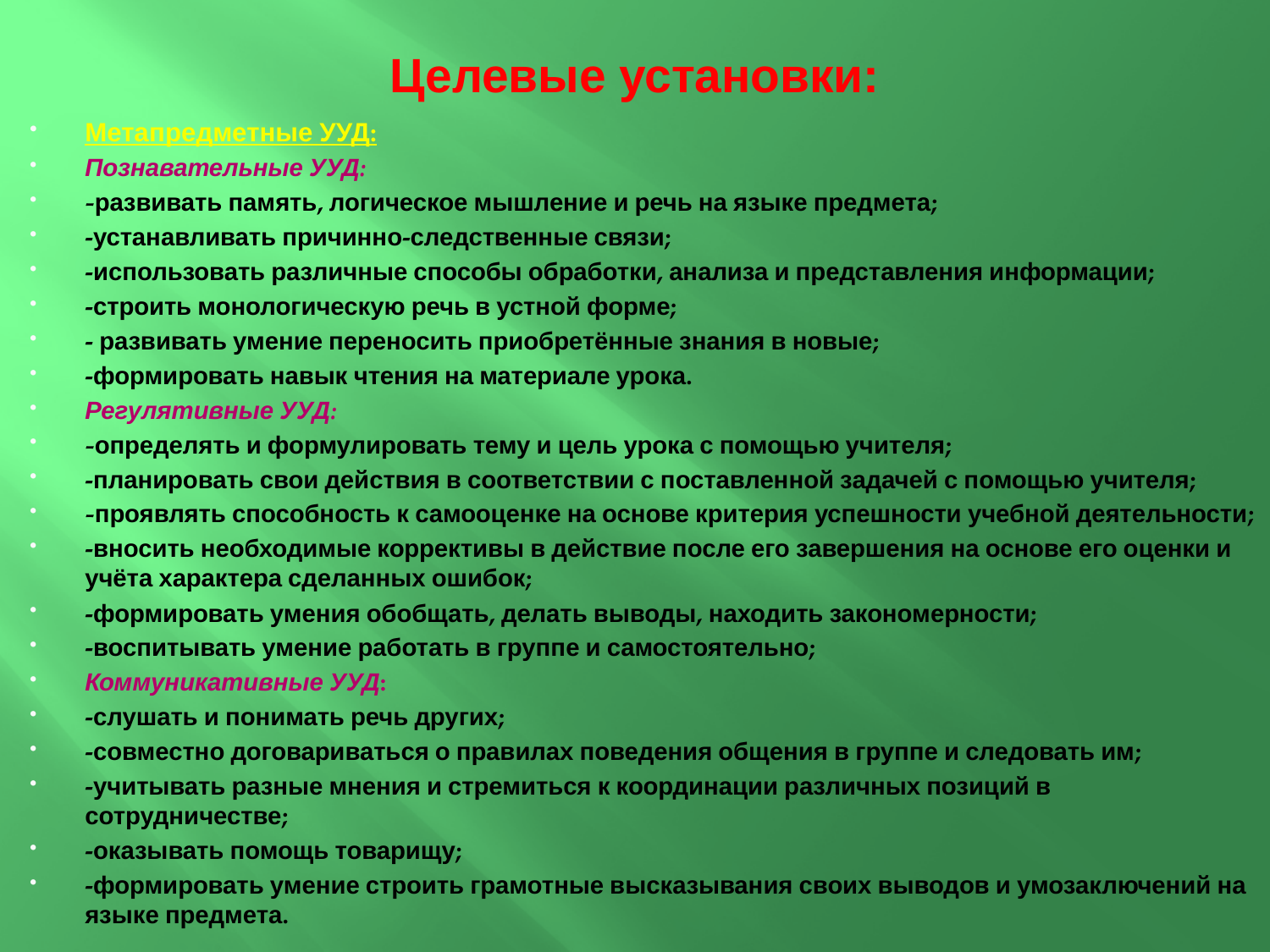

# Целевые установки:
Метапредметные УУД:
Познавательные УУД:
-развивать память, логическое мышление и речь на языке предмета;
-устанавливать причинно-следственные связи;
-использовать различные способы обработки, анализа и представления информации;
-строить монологическую речь в устной форме;
- развивать умение переносить приобретённые знания в новые;
-формировать навык чтения на материале урока.
Регулятивные УУД:
-определять и формулировать тему и цель урока с помощью учителя;
-планировать свои действия в соответствии с поставленной задачей с помощью учителя;
-проявлять способность к самооценке на основе критерия успешности учебной деятельности;
-вносить необходимые коррективы в действие после его завершения на основе его оценки и учёта характера сделанных ошибок;
-формировать умения обобщать, делать выводы, находить закономерности;
-воспитывать умение работать в группе и самостоятельно;
Коммуникативные УУД:
-слушать и понимать речь других;
-совместно договариваться о правилах поведения общения в группе и следовать им;
-учитывать разные мнения и стремиться к координации различных позиций в сотрудничестве;
-оказывать помощь товарищу;
-формировать умение строить грамотные высказывания своих выводов и умозаключений на языке предмета.